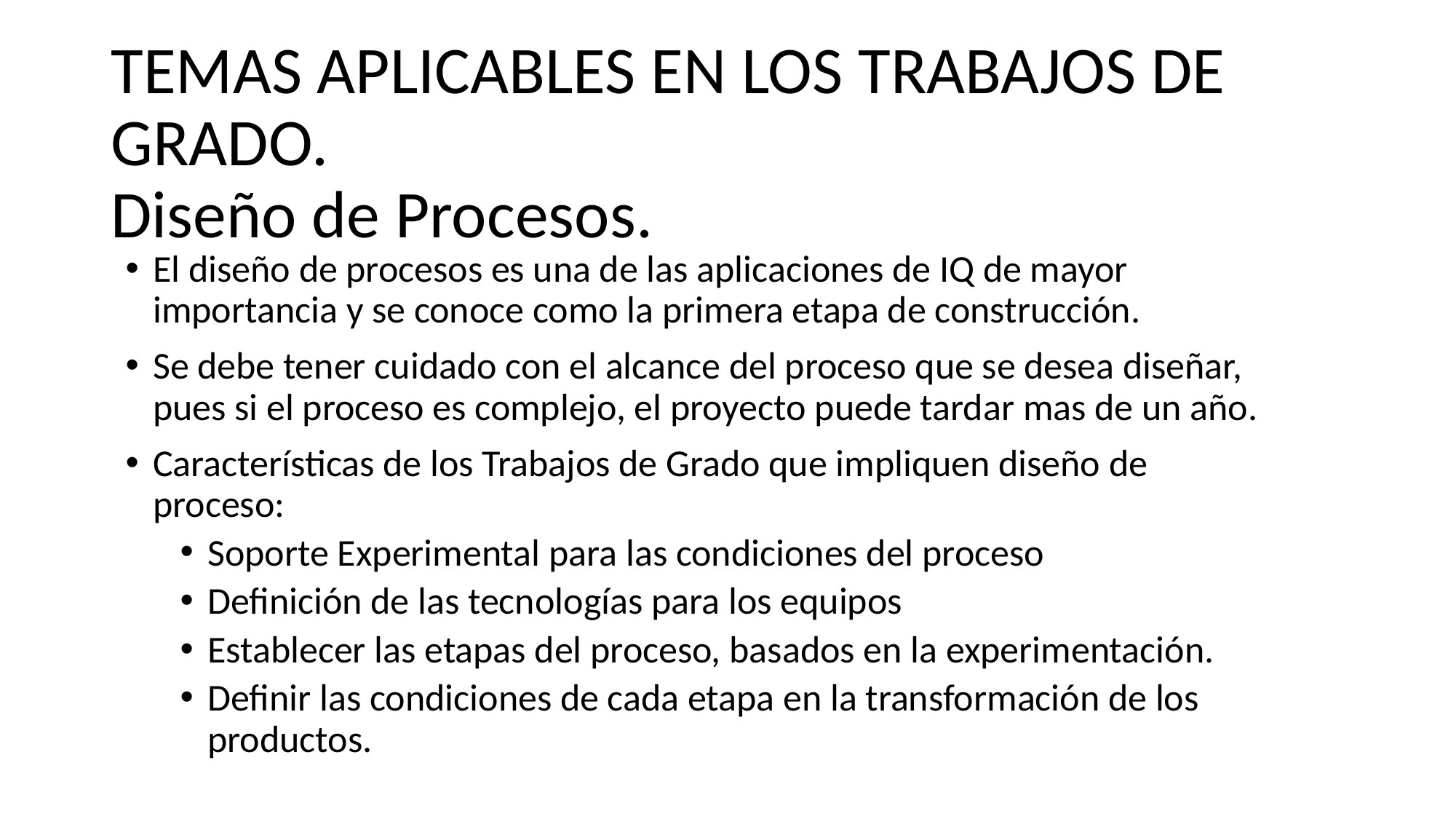

# TEMAS APLICABLES EN LOS TRABAJOS DE GRADO. Diseño de Procesos.
El diseño de procesos es una de las aplicaciones de IQ de mayor importancia y se conoce como la primera etapa de construcción.
Se debe tener cuidado con el alcance del proceso que se desea diseñar, pues si el proceso es complejo, el proyecto puede tardar mas de un año.
Características de los Trabajos de Grado que impliquen diseño de proceso:
Soporte Experimental para las condiciones del proceso
Definición de las tecnologías para los equipos
Establecer las etapas del proceso, basados en la experimentación.
Definir las condiciones de cada etapa en la transformación de los productos.